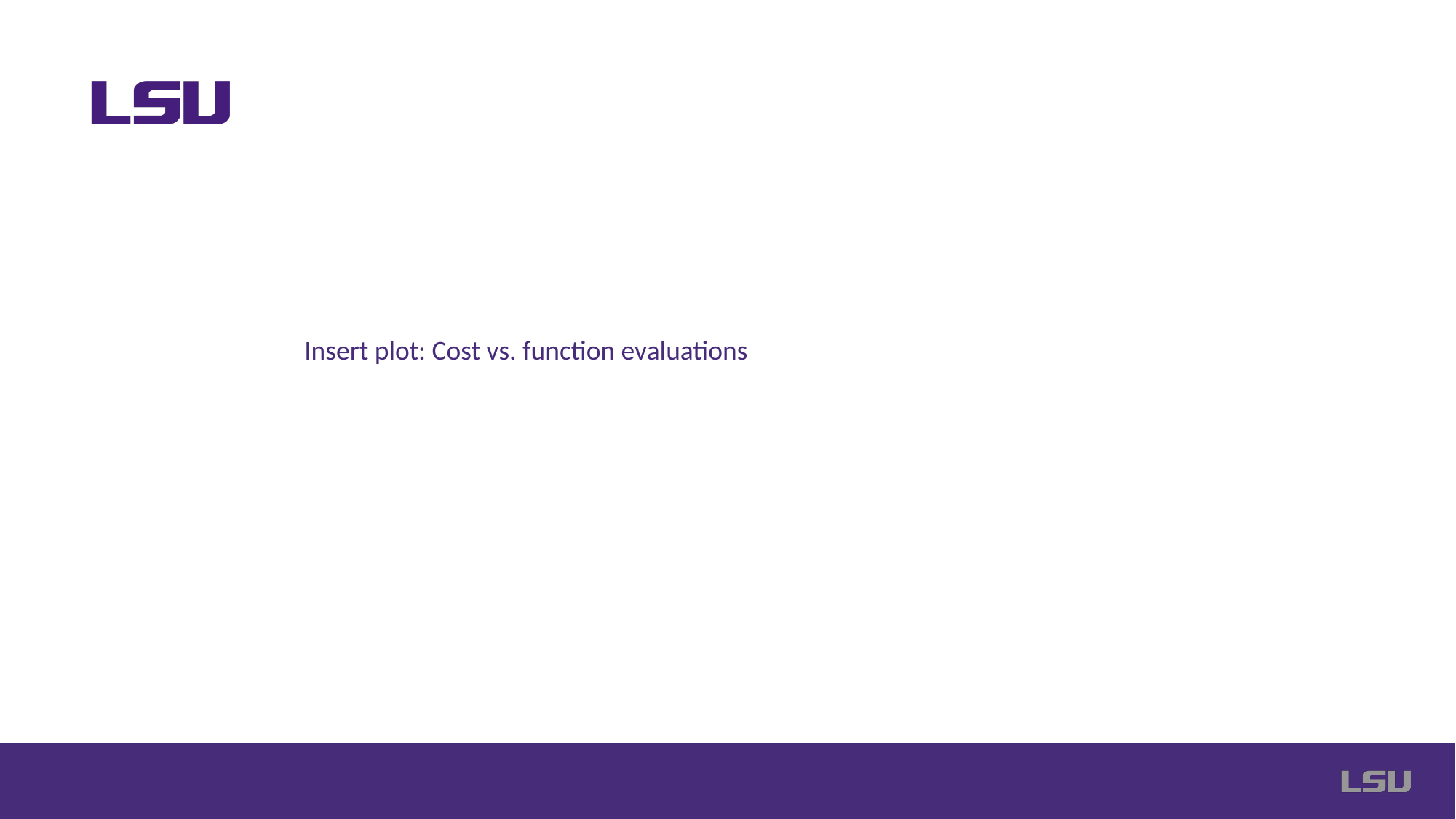

# 5. Results & Convergence
• Best y*, z* and total cost
• Convergence of cost over evaluations
Insert plot: Cost vs. function evaluations